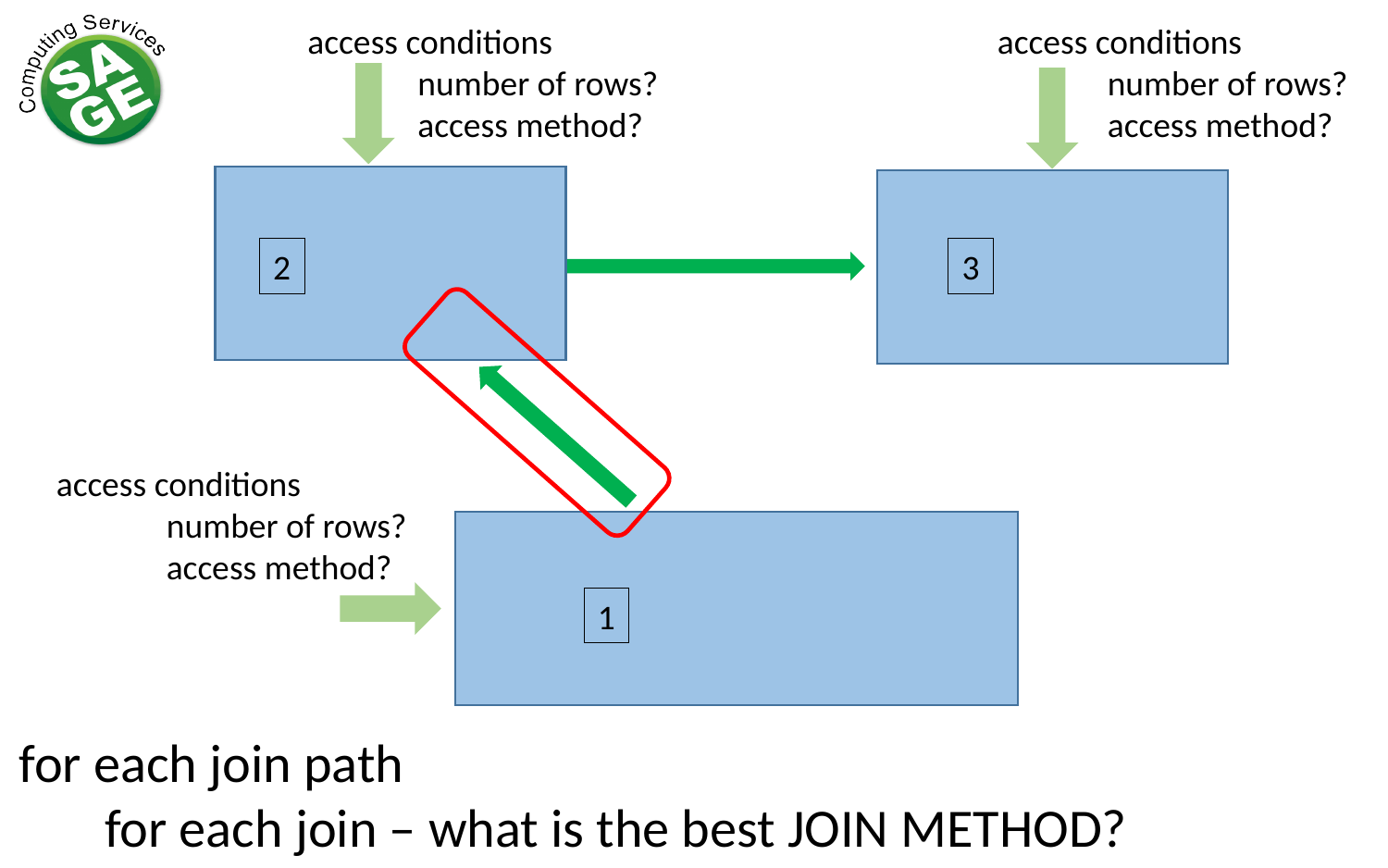

access conditions
              number of rows?
              access method?
access conditions
              number of rows?
              access method?

2
3

access conditions
              number of rows?
              access method?

1
for each join path
       for each join – what is the best JOIN METHOD?